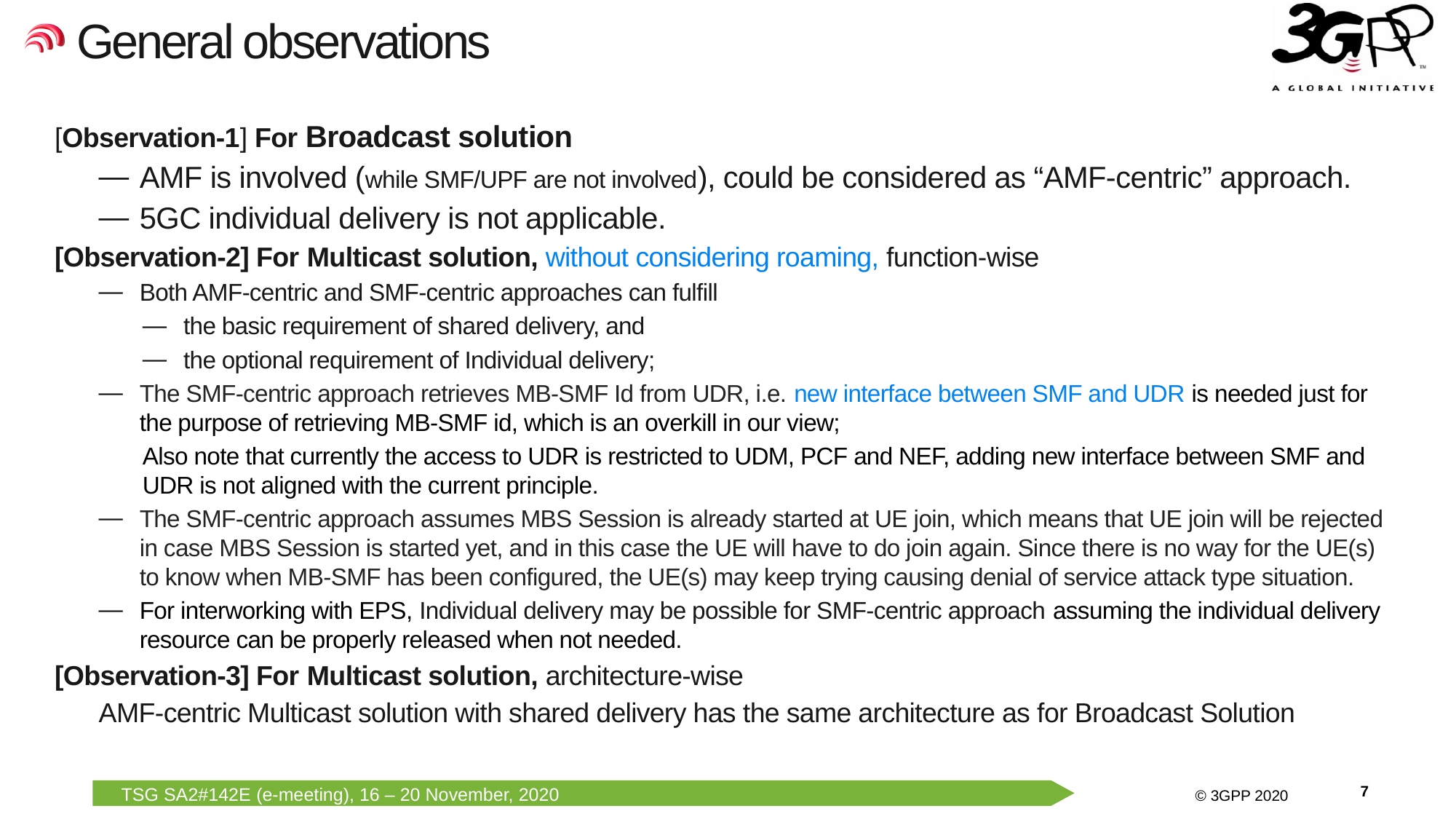

General observations
[Observation-1] For Broadcast solution
AMF is involved (while SMF/UPF are not involved), could be considered as “AMF-centric” approach.
5GC individual delivery is not applicable.
[Observation-2] For Multicast solution, without considering roaming, function-wise
Both AMF-centric and SMF-centric approaches can fulfill
the basic requirement of shared delivery, and
the optional requirement of Individual delivery;
The SMF-centric approach retrieves MB-SMF Id from UDR, i.e. new interface between SMF and UDR is needed just for the purpose of retrieving MB-SMF id, which is an overkill in our view;
Also note that currently the access to UDR is restricted to UDM, PCF and NEF, adding new interface between SMF and UDR is not aligned with the current principle.
The SMF-centric approach assumes MBS Session is already started at UE join, which means that UE join will be rejected in case MBS Session is started yet, and in this case the UE will have to do join again. Since there is no way for the UE(s) to know when MB-SMF has been configured, the UE(s) may keep trying causing denial of service attack type situation.
For interworking with EPS, Individual delivery may be possible for SMF-centric approach assuming the individual delivery resource can be properly released when not needed.
[Observation-3] For Multicast solution, architecture-wise
AMF-centric Multicast solution with shared delivery has the same architecture as for Broadcast Solution